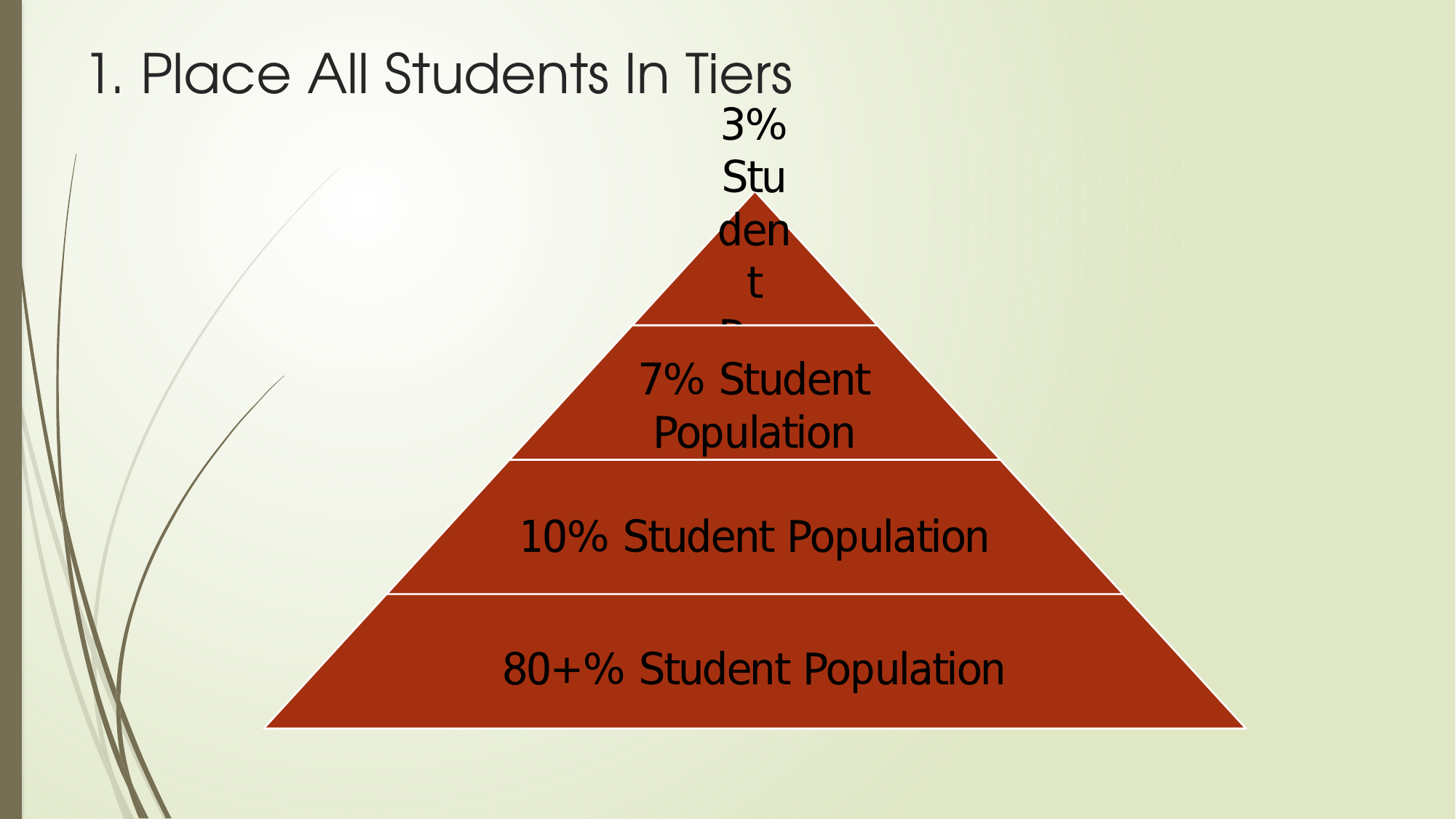

# 1. Place All Students In Tiers
3% Student Population
7% Student Population
10% Student Population
80+% Student Population